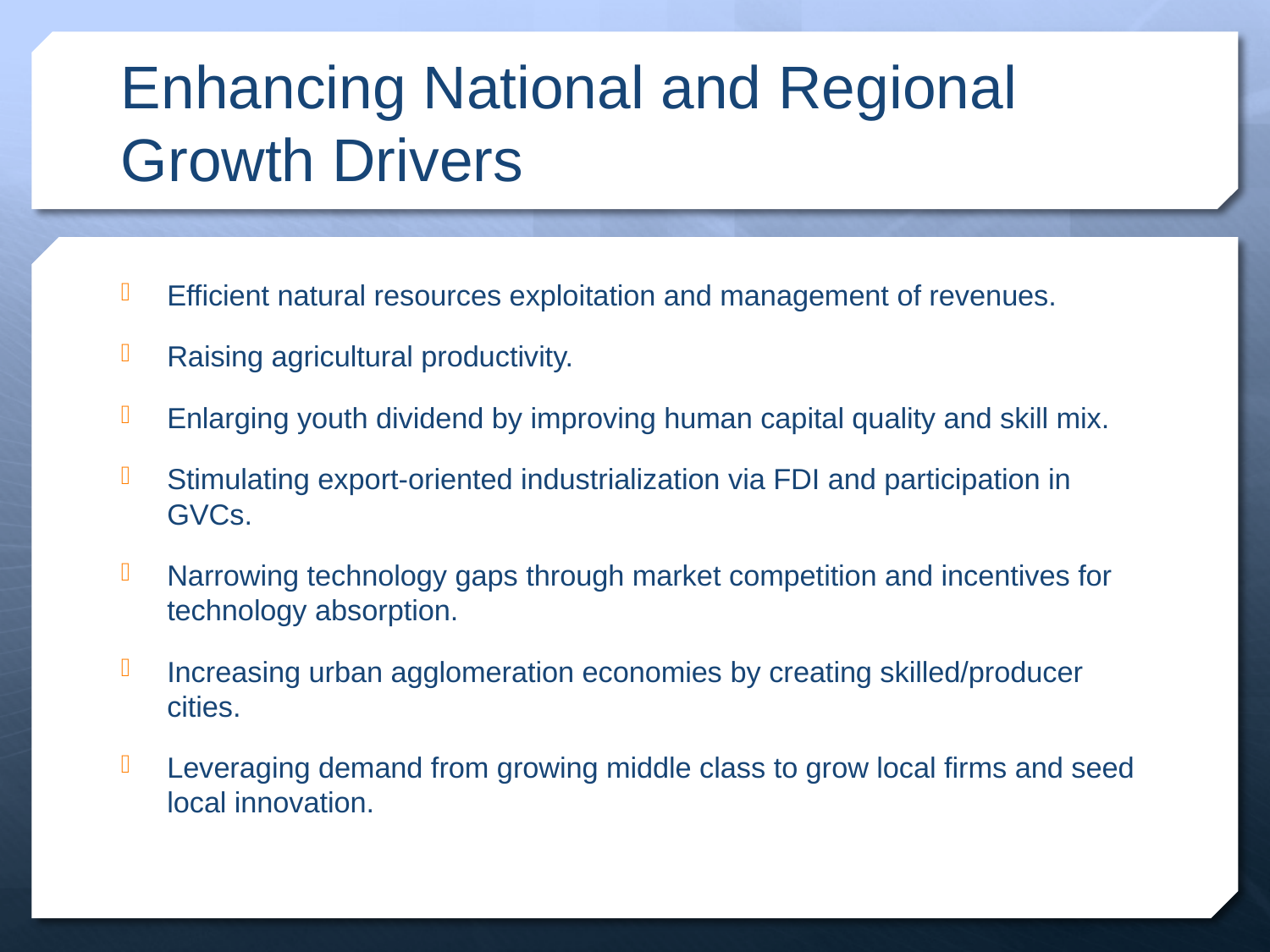

# Enhancing National and Regional Growth Drivers
Efficient natural resources exploitation and management of revenues.
Raising agricultural productivity.
Enlarging youth dividend by improving human capital quality and skill mix.
Stimulating export-oriented industrialization via FDI and participation in GVCs.
Narrowing technology gaps through market competition and incentives for technology absorption.
Increasing urban agglomeration economies by creating skilled/producer cities.
Leveraging demand from growing middle class to grow local firms and seed local innovation.